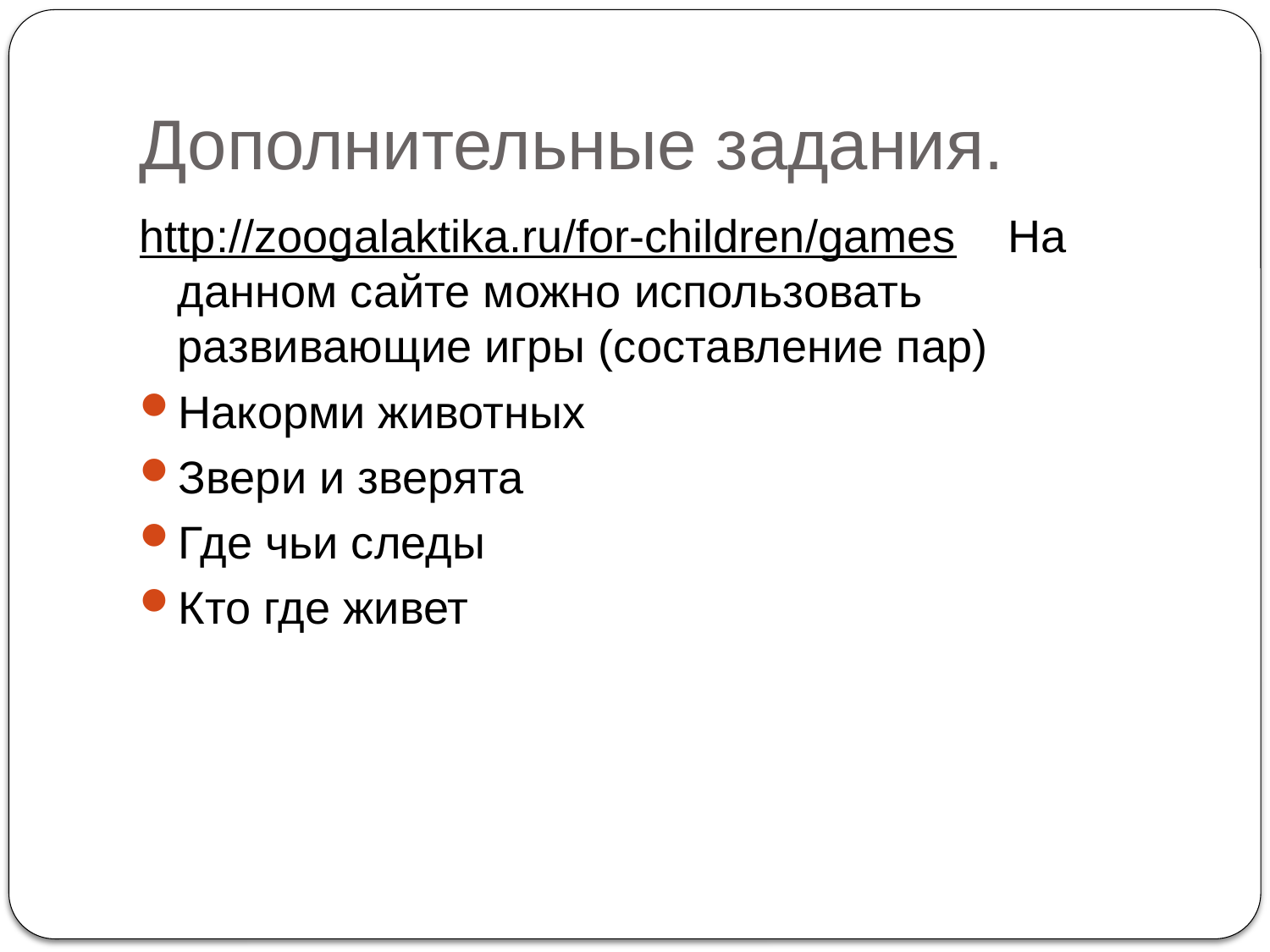

# Дополнительные задания.
http://zoogalaktika.ru/for-children/games    На данном сайте можно использовать  развивающие игры (составление пар)
Накорми животных
Звери и зверята
Где чьи следы
Кто где живет